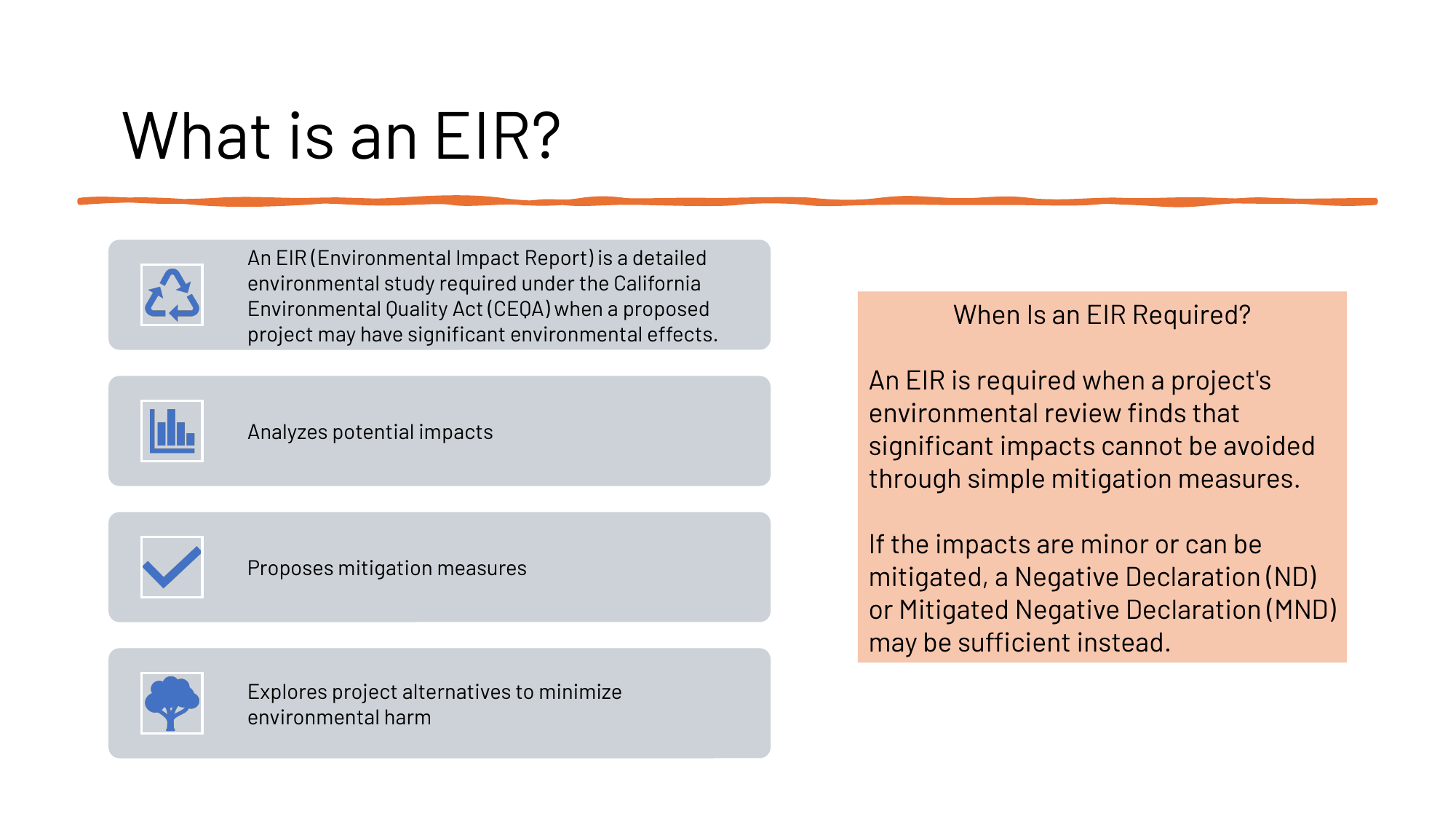

What is an EIR?

An EIR (Environmental Impact Report) is a detailed environmental study required under the California Environmental Quality Act (CEQA) when a proposed project may have significant environmental effects.
Analyzes potential impacts
Proposes mitigation measures
Explores project alternatives to minimize environmental harm
When Is an EIR Required?

An EIR is required when a project's environmental review finds that significant impacts cannot be avoided through simple mitigation measures.

If the impacts are minor or can be mitigated, a Negative Declaration (ND) or Mitigated Negative Declaration (MND) may be sufficient instead.